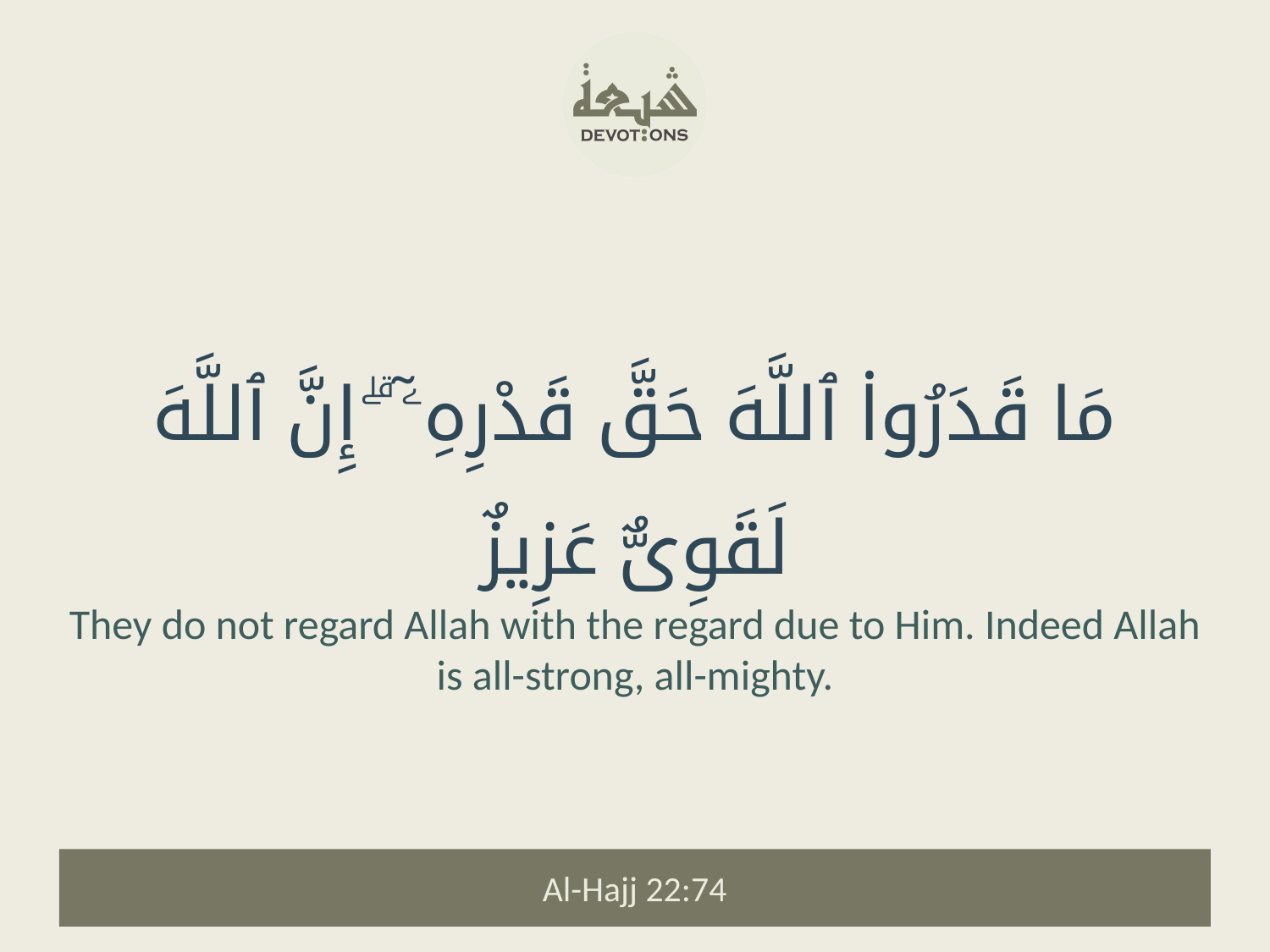

مَا قَدَرُوا۟ ٱللَّهَ حَقَّ قَدْرِهِۦٓ ۗ إِنَّ ٱللَّهَ لَقَوِىٌّ عَزِيزٌ
They do not regard Allah with the regard due to Him. Indeed Allah is all-strong, all-mighty.
Al-Hajj 22:74